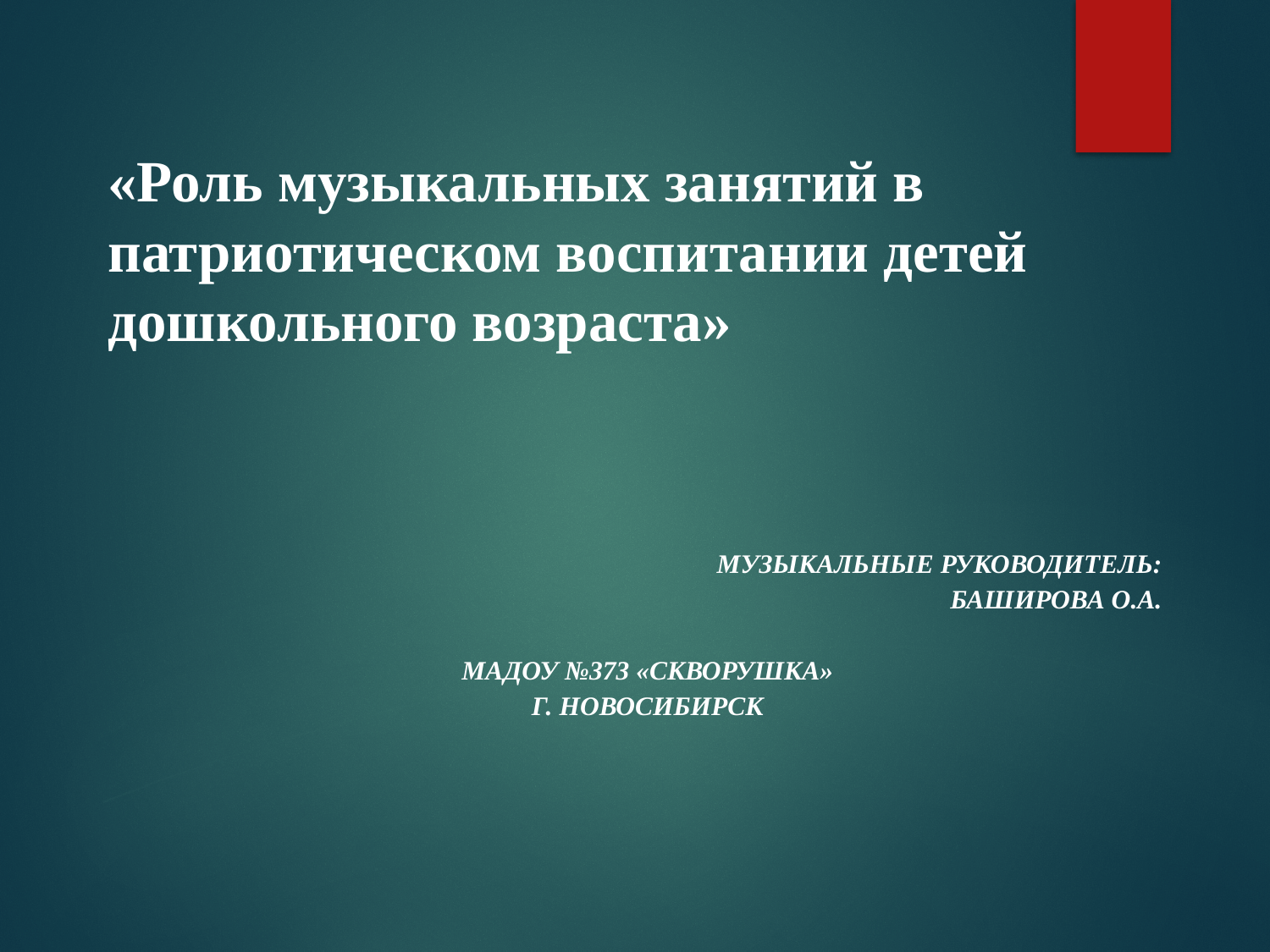

# «Роль музыкальных занятий в патриотическом воспитании детей дошкольного возраста»

Музыкальные руководитель:
БАШИРОВА О.А.

МАДОУ №373 «СКВОРУШКА»
Г. Новосибирск